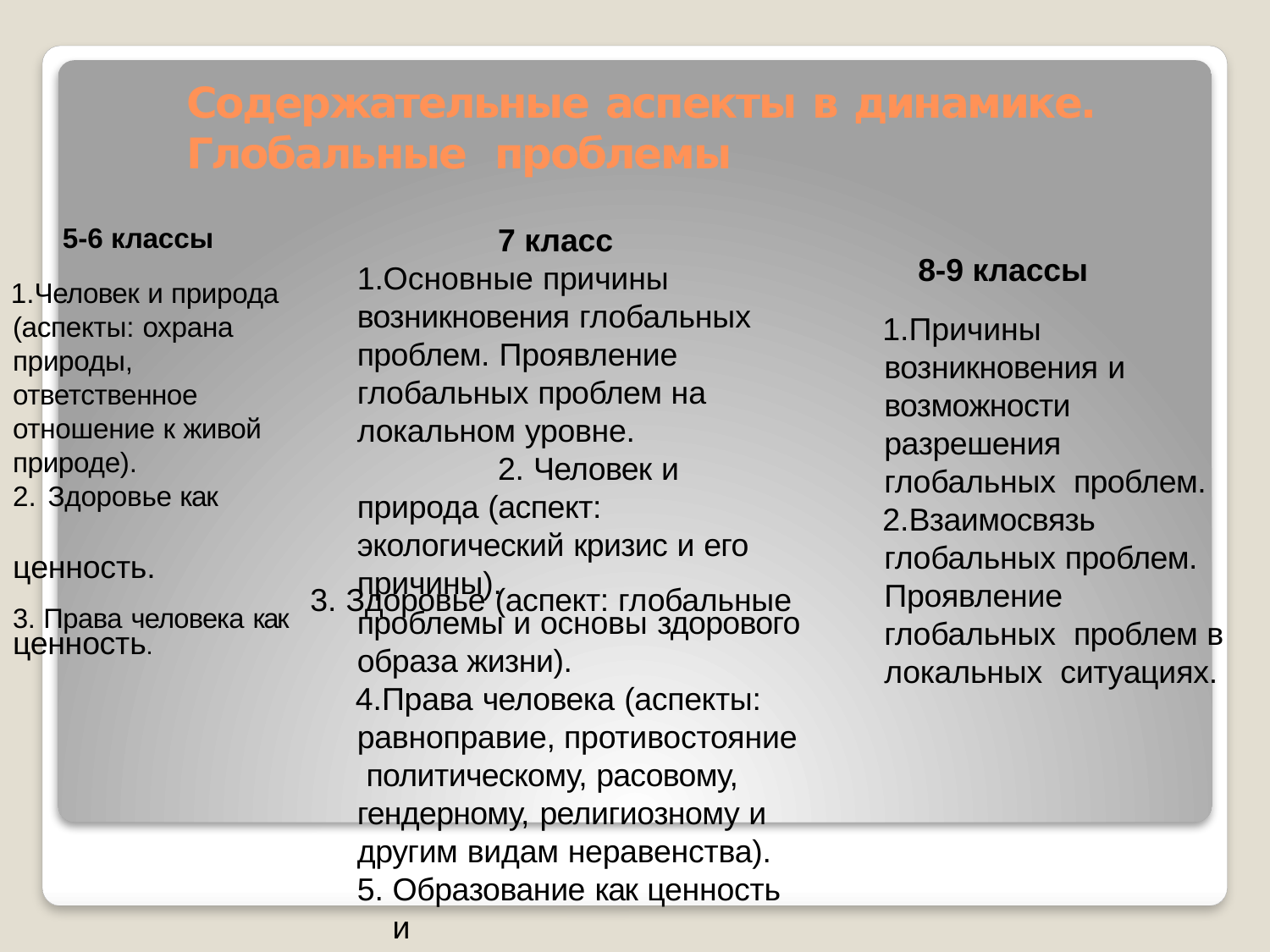

# Содержательные аспекты в динамике. Глобальные  проблемы
5-6 классы
Человек и природа  (аспекты: охрана  природы,  ответственное  отношение к живой  природе).
Здоровье как
7 класс  1.Основные причины  возникновения глобальных  проблем. Проявление  глобальных проблем на  локальном уровне.
2. Человек и природа (аспект:  экологический кризис и его  причины).
8-9 классы
Причины  возникновения и  возможности  разрешения глобальных  проблем.
Взаимосвязь  глобальных проблем.  Проявление глобальных  проблем в локальных  ситуациях.
ценность.
3. Права человека как 3. Здоровье (аспект: глобальные
проблемы и основы здорового  образа жизни).
Права человека (аспекты:  равноправие, противостояние  политическому, расовому,  гендерному, религиозному и  другим видам неравенства).
Образование как ценность и
право.
ценность.